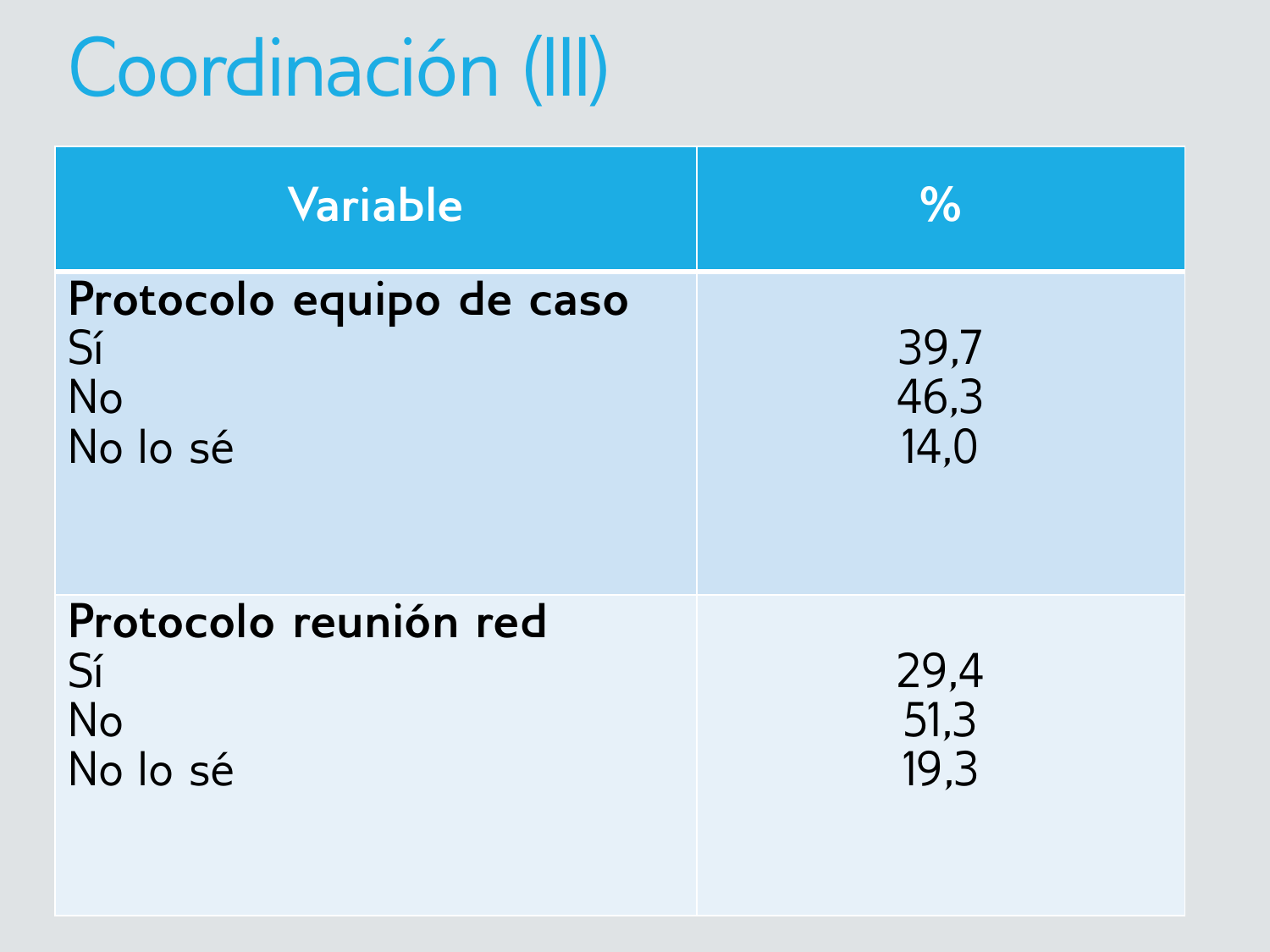

Coordinación (III)
| Variable | % |
| --- | --- |
| Protocolo equipo de caso Sí No No lo sé | 39,7 46,3 14,0 |
| Protocolo reunión red Sí No No lo sé | 29,4 51,3 19,3 |